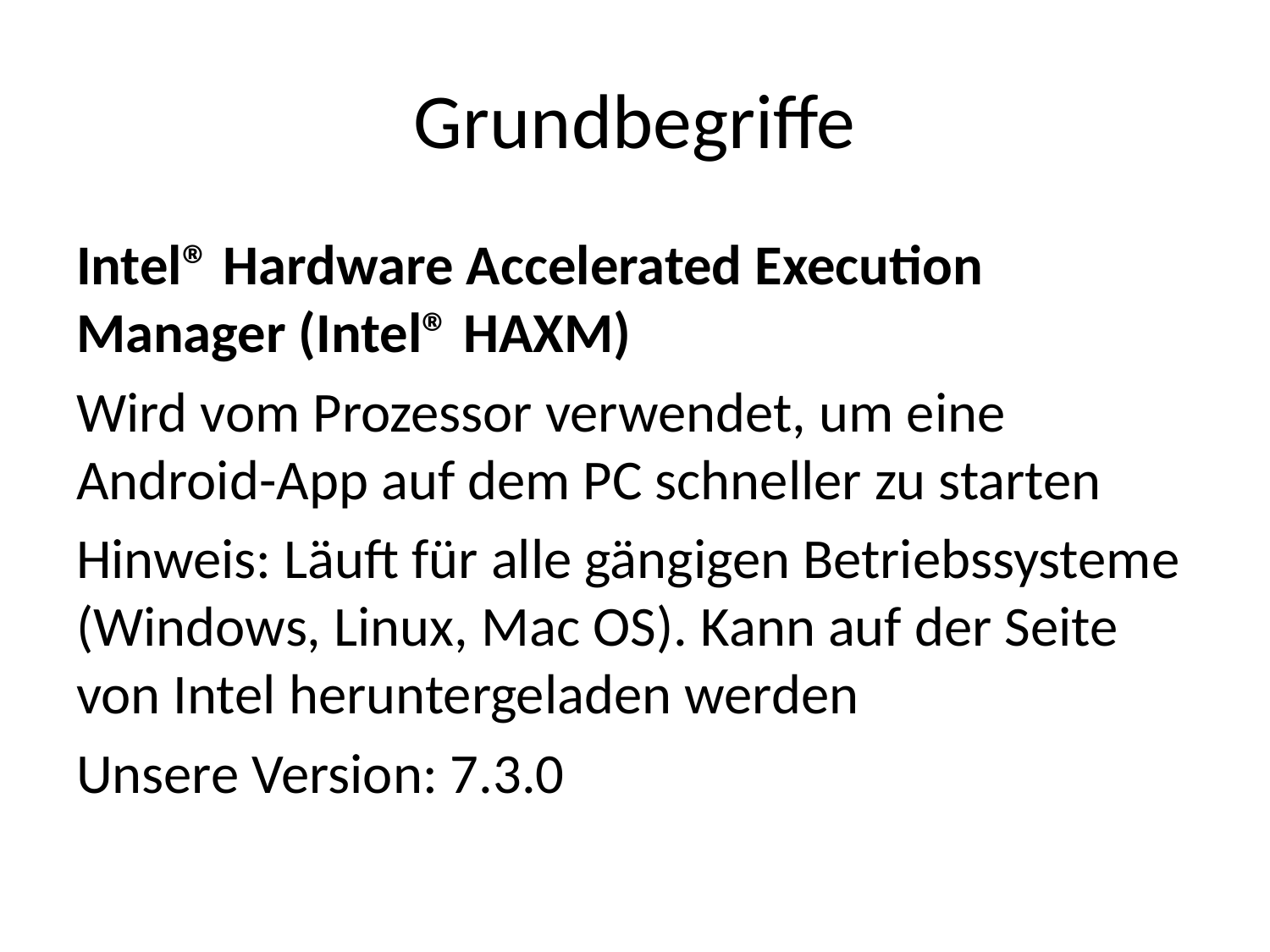

# Grundbegriffe
Intel® Hardware Accelerated Execution Manager (Intel® HAXM)
Wird vom Prozessor verwendet, um eine Android-App auf dem PC schneller zu starten
Hinweis: Läuft für alle gängigen Betriebssysteme (Windows, Linux, Mac OS). Kann auf der Seite von Intel heruntergeladen werden
Unsere Version: 7.3.0